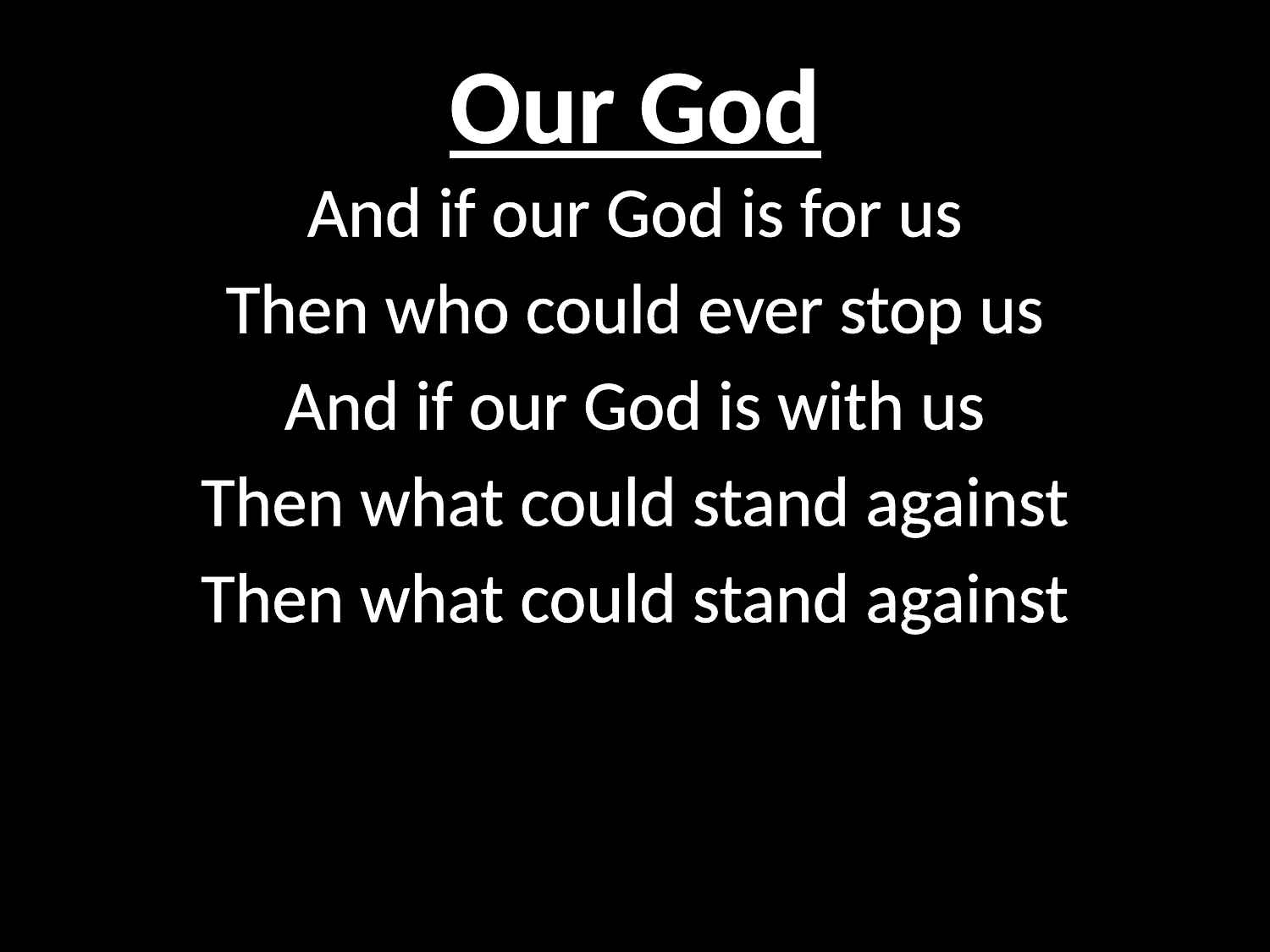

# Our God
And if our God is for us
Then who could ever stop us
And if our God is with us
Then what could stand against
Then what could stand against